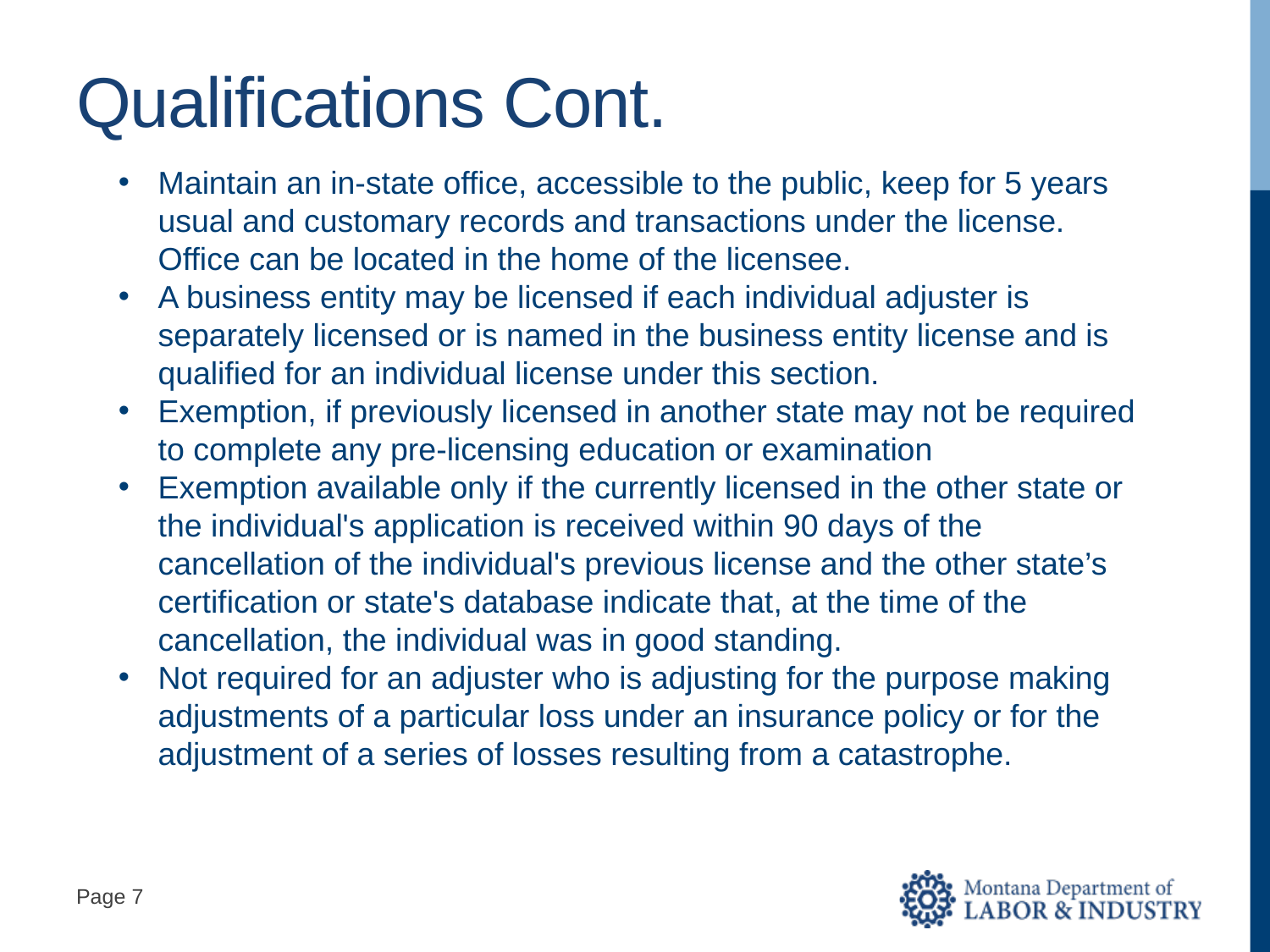

# Qualifications Cont.
Maintain an in-state office, accessible to the public, keep for 5 years usual and customary records and transactions under the license. Office can be located in the home of the licensee.
A business entity may be licensed if each individual adjuster is separately licensed or is named in the business entity license and is qualified for an individual license under this section.
Exemption, if previously licensed in another state may not be required to complete any pre-licensing education or examination
Exemption available only if the currently licensed in the other state or the individual's application is received within 90 days of the cancellation of the individual's previous license and the other state’s certification or state's database indicate that, at the time of the cancellation, the individual was in good standing.
Not required for an adjuster who is adjusting for the purpose making adjustments of a particular loss under an insurance policy or for the adjustment of a series of losses resulting from a catastrophe.

Page 7